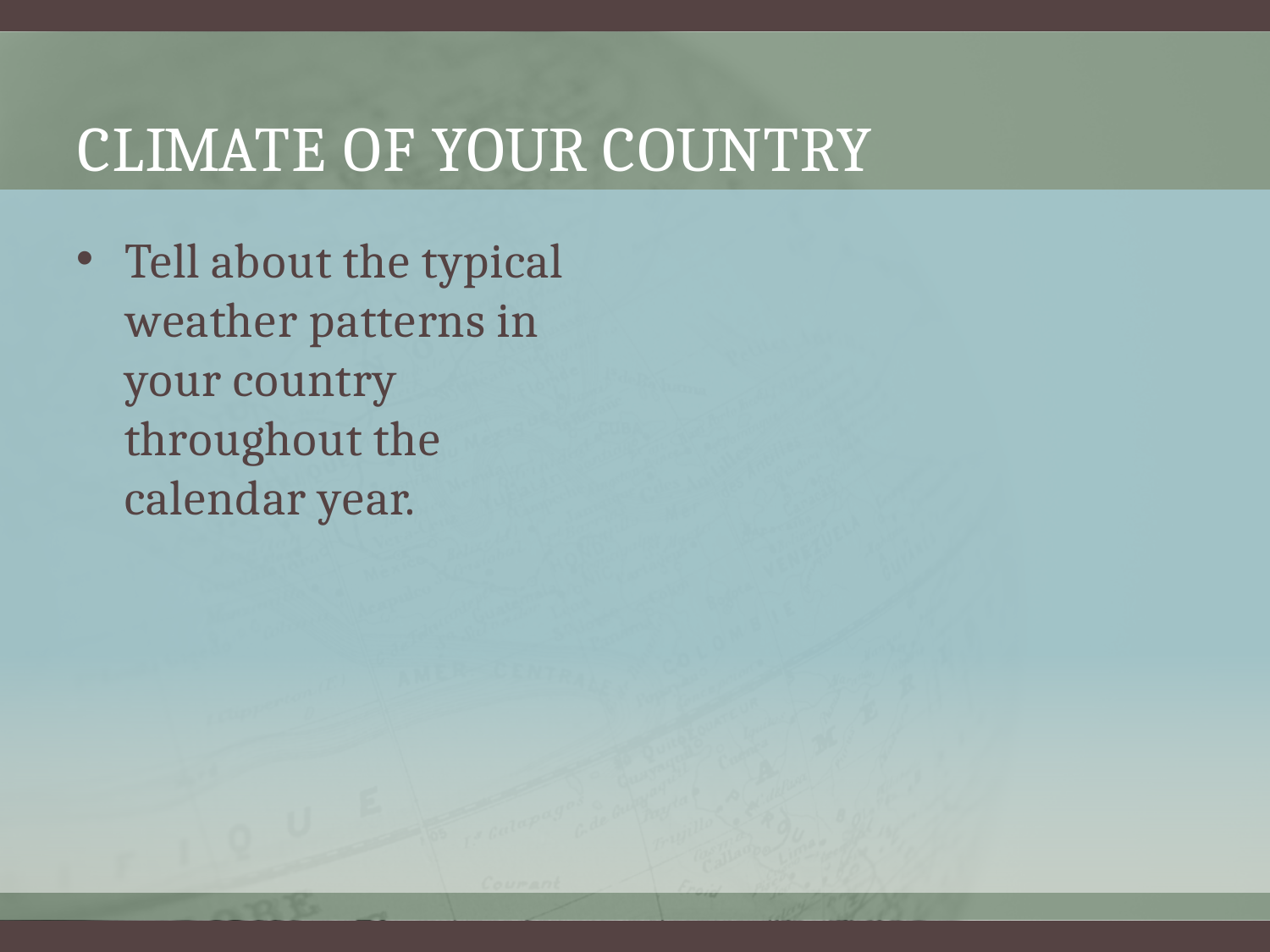

# Climate of Your Country
Tell about the typical weather patterns in your country throughout the calendar year.